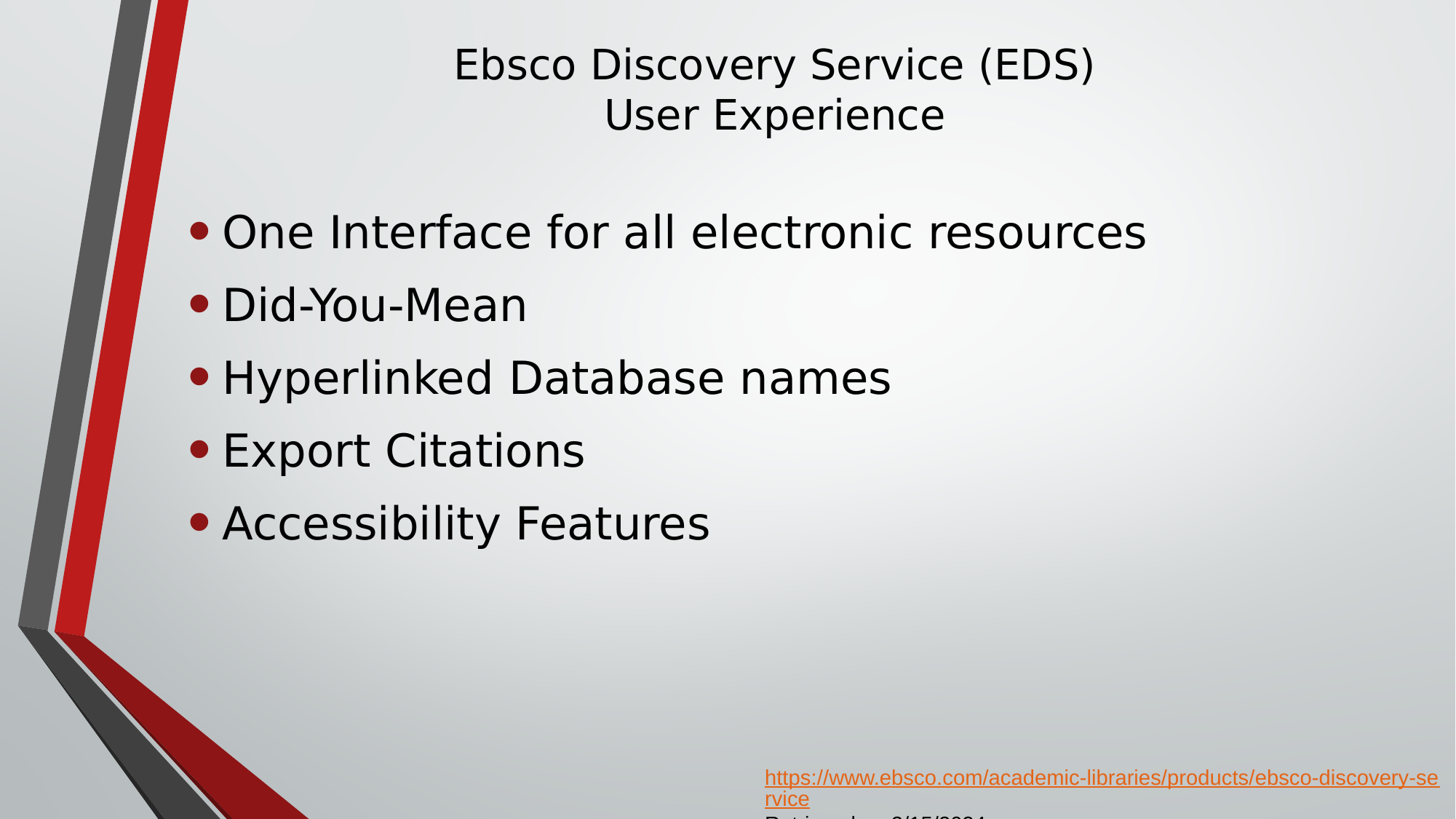

# Ebsco Discovery Service (EDS) User Experience
One Interface for all electronic resources
Did-You-Mean
Hyperlinked Database names
Export Citations
Accessibility Features
https://www.ebsco.com/academic-libraries/products/ebsco-discovery-service
Retrieved on 2/15/2024